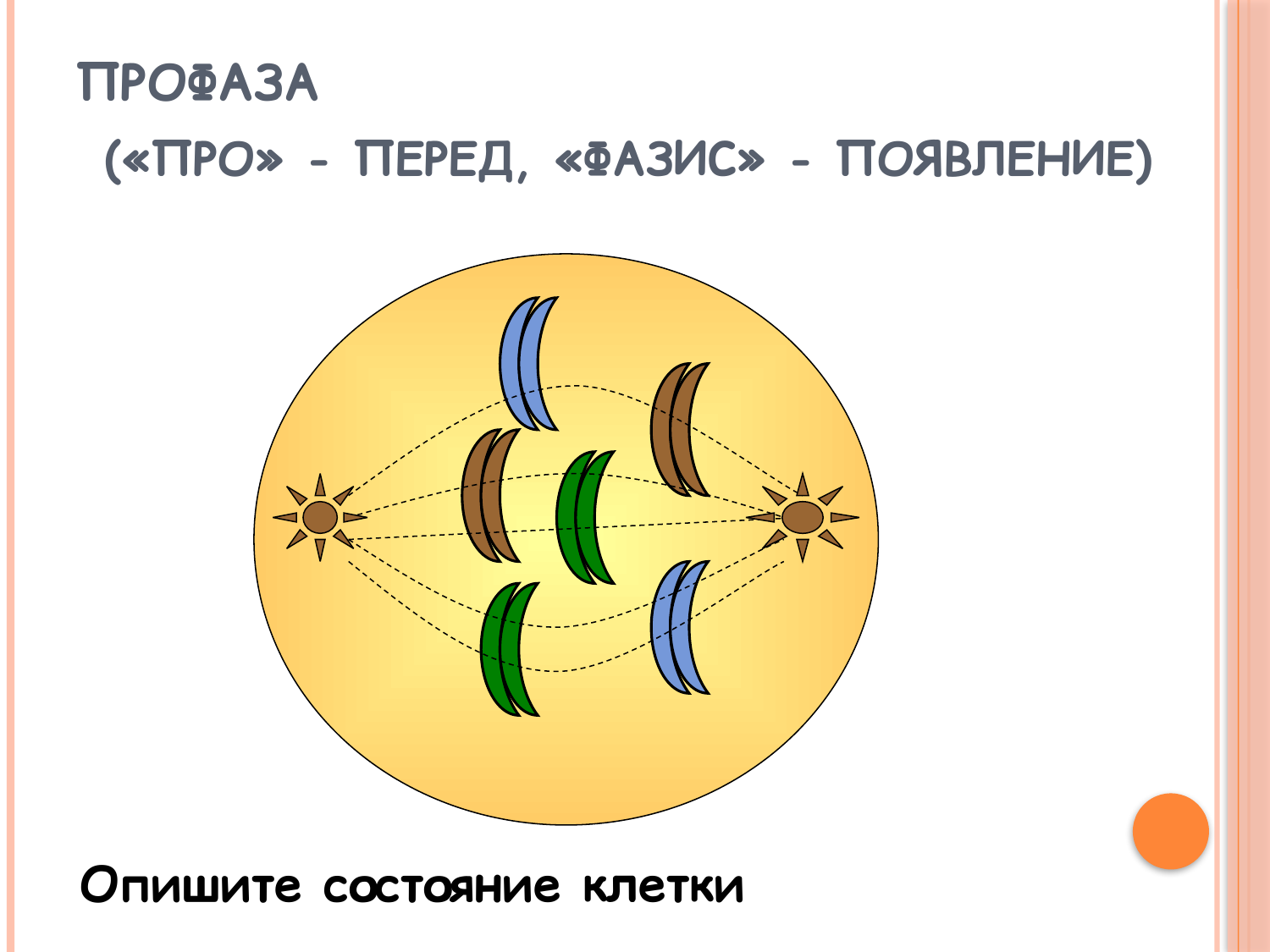

# Профаза («про» - перед, «фазис» - появление)

Опишите состояние клетки